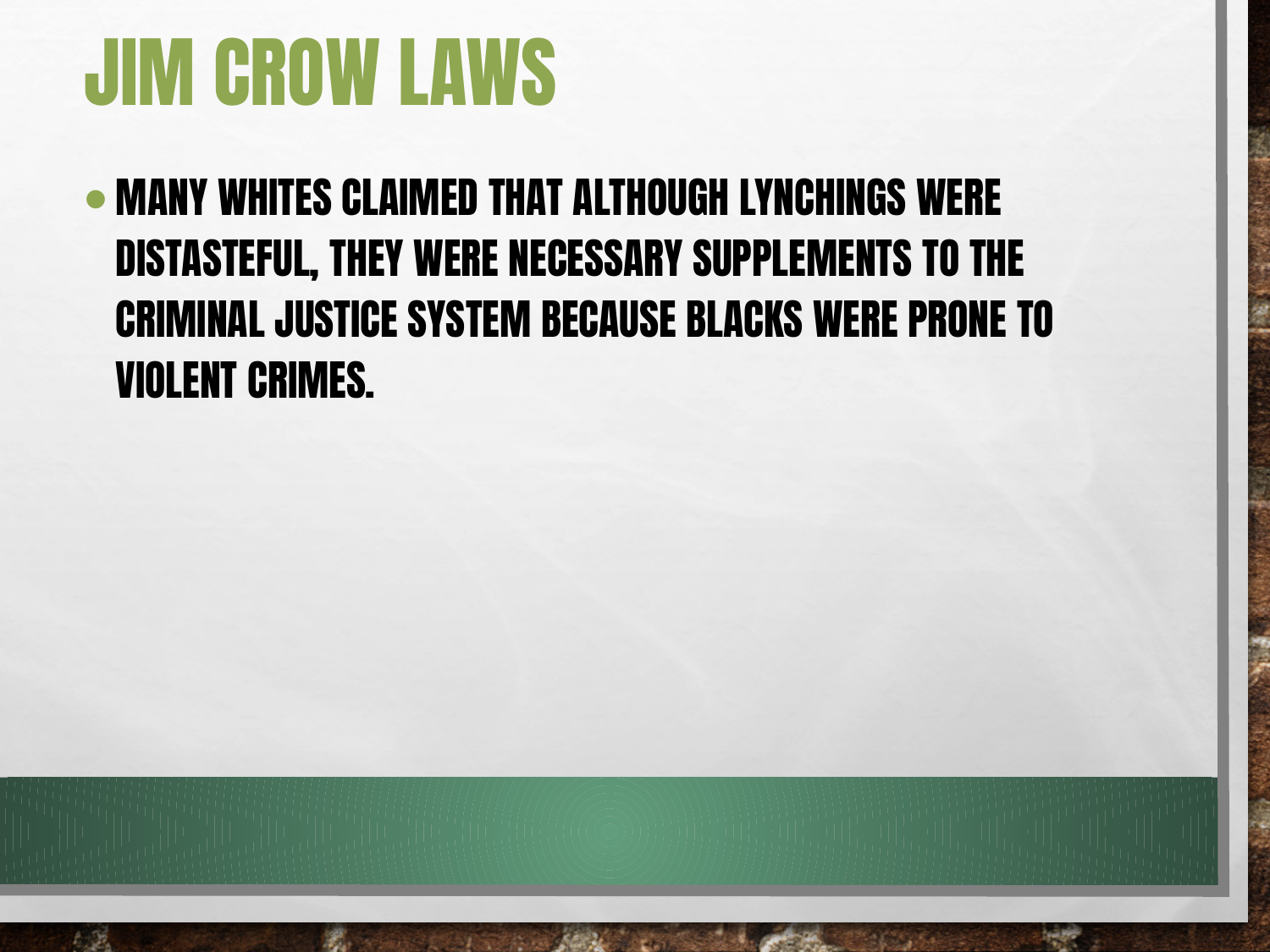

# Jim Crow Laws
Many whites claimed that although lynchings were distasteful, they were necessary supplements to the criminal justice system because blacks were prone to violent crimes.